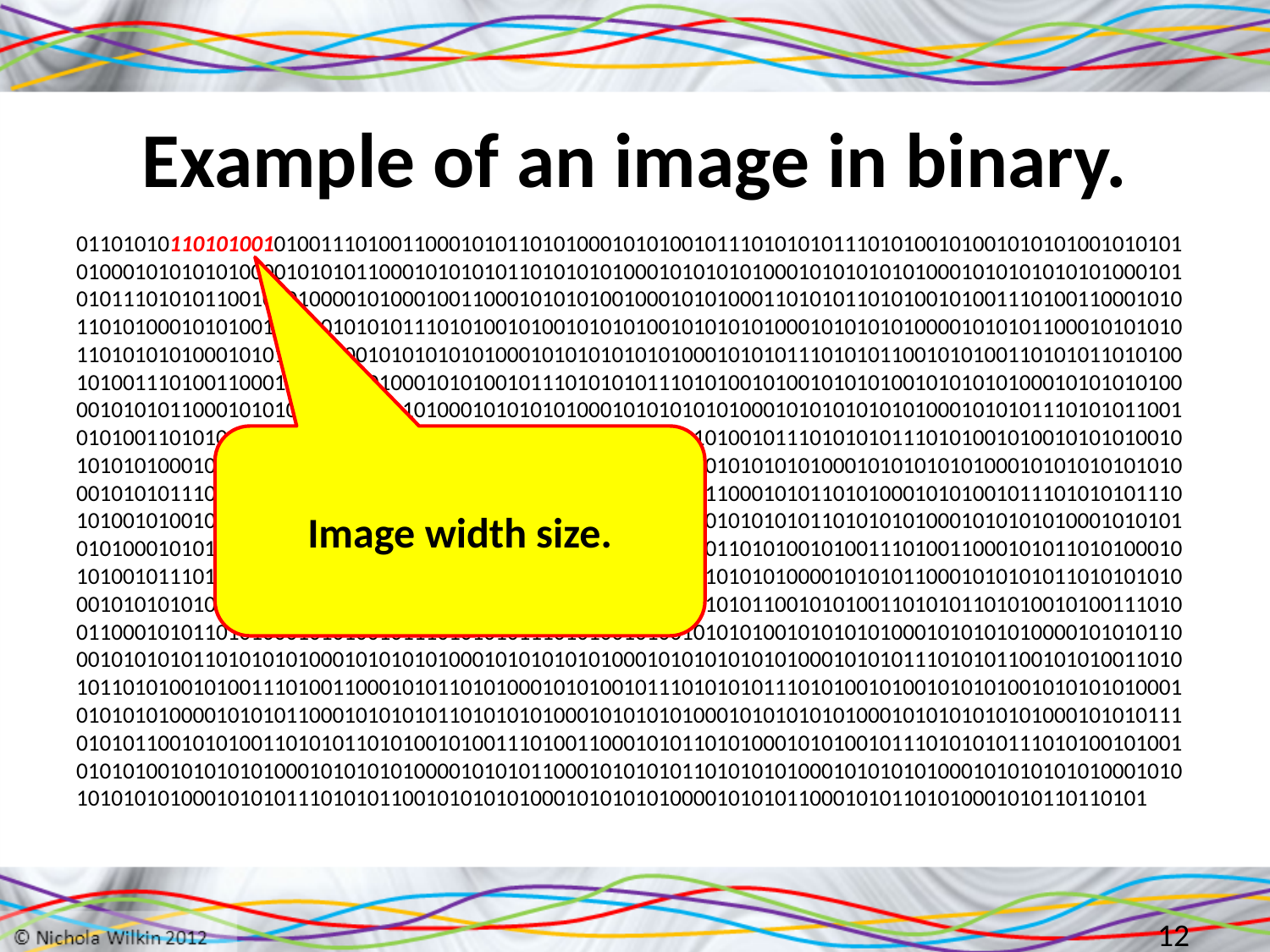

# Example of an image in binary.
011010101101010010100111010011000101011010100010101001011101010101110101001010010101010010101010100010101010100001010101100010101010110101010100010101010100010101010101000101010101010100010101011101010110010101000010100010011000101010100100010101000110101011010100101001110100110001010110101000101010010111010101011101010010100101010100101010101000101010101000010101011000101010101101010101000101010101000101010101010001010101010101000101010111010101100101010011010101101010010100111010011000101011010100010101001011101010101110101001010010101010010101010100010101010100001010101100010101010110101010100010101010100010101010101000101010101010100010101011101010110010101001101010110101001010011101001100010101101010001010100101110101010111010100101001010101001010101010001010101010000101010110001010101011010101010001010101010001010101010100010101010101010001010101110101011001010100110101011010100101001110100110001010110101000101010010111010101011101010010100101010100101010101000101010101000010101011000101010101101010101000101010101000101010101010001010101010101000101010111010101100101010011010101101010010100111010011000101011010100010101001011101010101110101001010010101010010101010100010101010100001010101100010101010110101010100010101010100010101010101000101010101010100010101011101010110010101001101010110101001010011101001100010101101010001010100101110101010111010100101001010101001010101010001010101010000101010110001010101011010101010001010101010001010101010100010101010101010001010101110101011001010100110101011010100101001110100110001010110101000101010010111010101011101010010100101010100101010101000101010101000010101011000101010101101010101000101010101000101010101010001010101010101000101010111010101100101010011010101101010010100111010011000101011010100010101001011101010101110101001010010101010010101010100010101010100001010101100010101010110101010100010101010100010101010101000101010101010100010101011101010110010101010100010101010100001010101100010101101010001010110110101
Image width size.
12